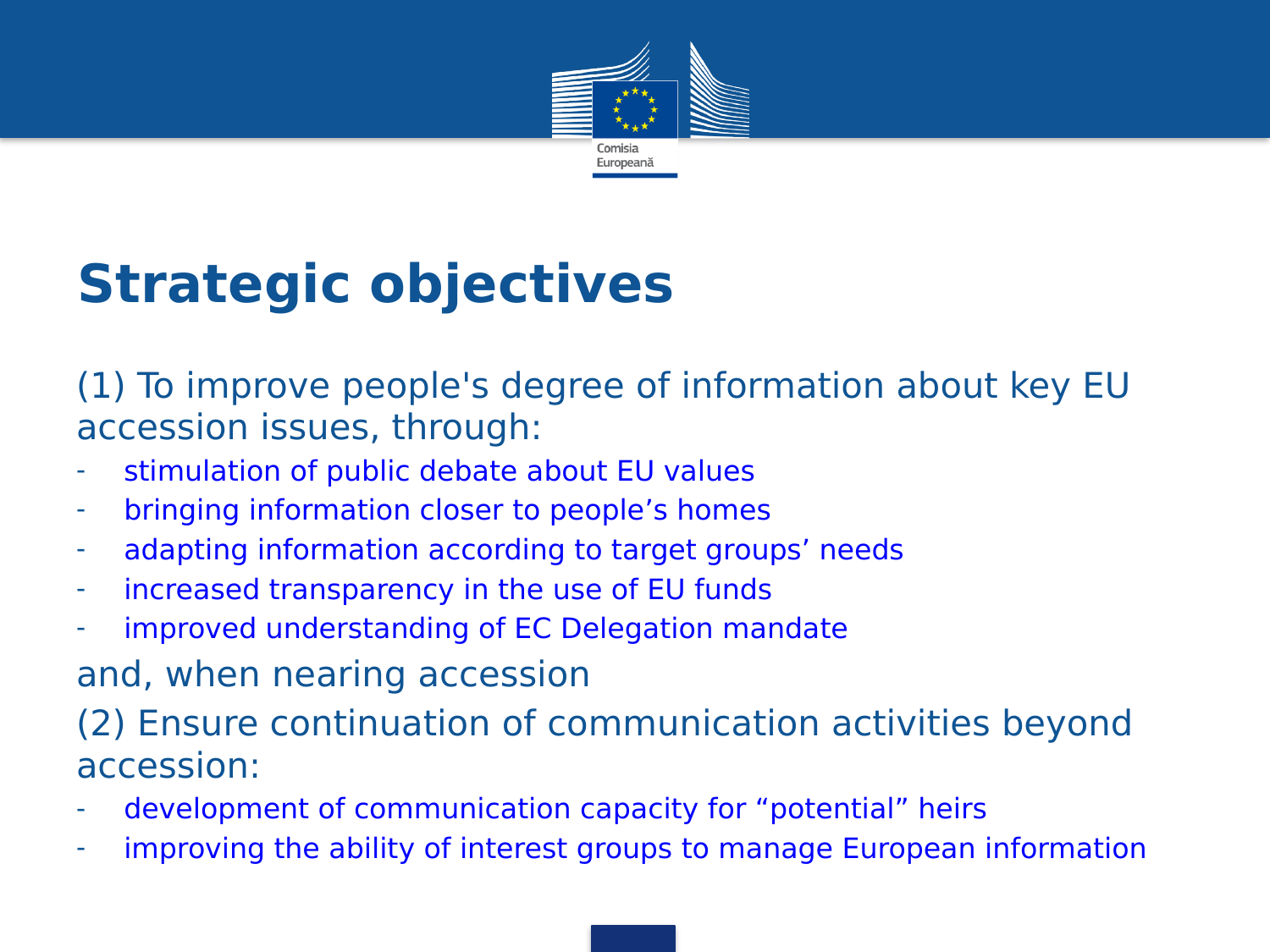

# Strategic objectives
(1) To improve people's degree of information about key EU accession issues, through:
stimulation of public debate about EU values
bringing information closer to people’s homes
adapting information according to target groups’ needs
increased transparency in the use of EU funds
improved understanding of EC Delegation mandate
and, when nearing accession
(2) Ensure continuation of communication activities beyond accession:
development of communication capacity for “potential” heirs
improving the ability of interest groups to manage European information